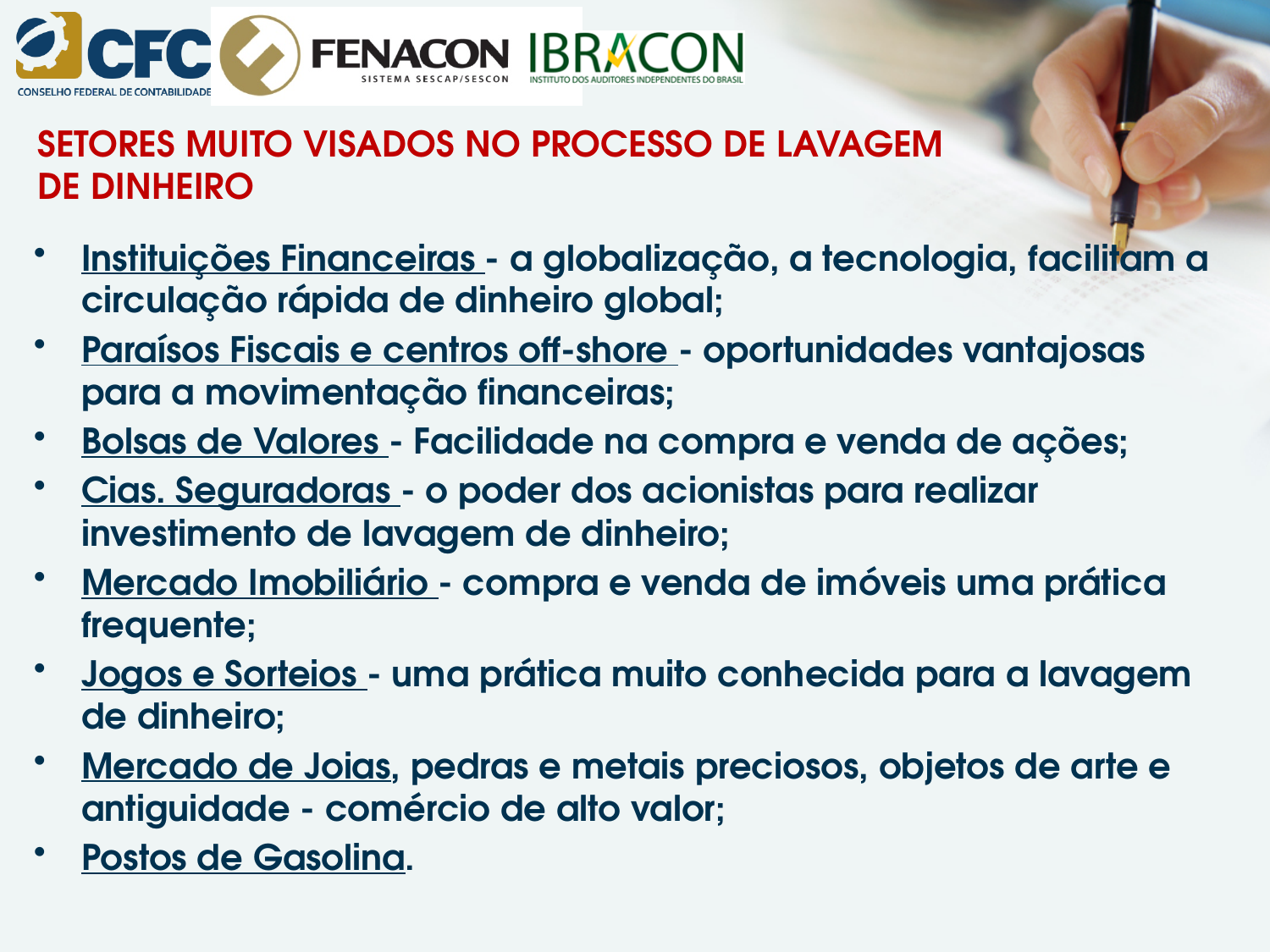

SETORES MUITO VISADOS NO PROCESSO DE LAVAGEM DE DINHEIRO

Instituições Financeiras - a globalização, a tecnologia, facilitam a circulação rápida de dinheiro global;
Paraísos Fiscais e centros off-shore - oportunidades vantajosas para a movimentação financeiras;
Bolsas de Valores - Facilidade na compra e venda de ações;
Cias. Seguradoras - o poder dos acionistas para realizar investimento de lavagem de dinheiro;
Mercado Imobiliário - compra e venda de imóveis uma prática frequente;
Jogos e Sorteios - uma prática muito conhecida para a lavagem de dinheiro;
Mercado de Joias, pedras e metais preciosos, objetos de arte e antiguidade - comércio de alto valor;
Postos de Gasolina.